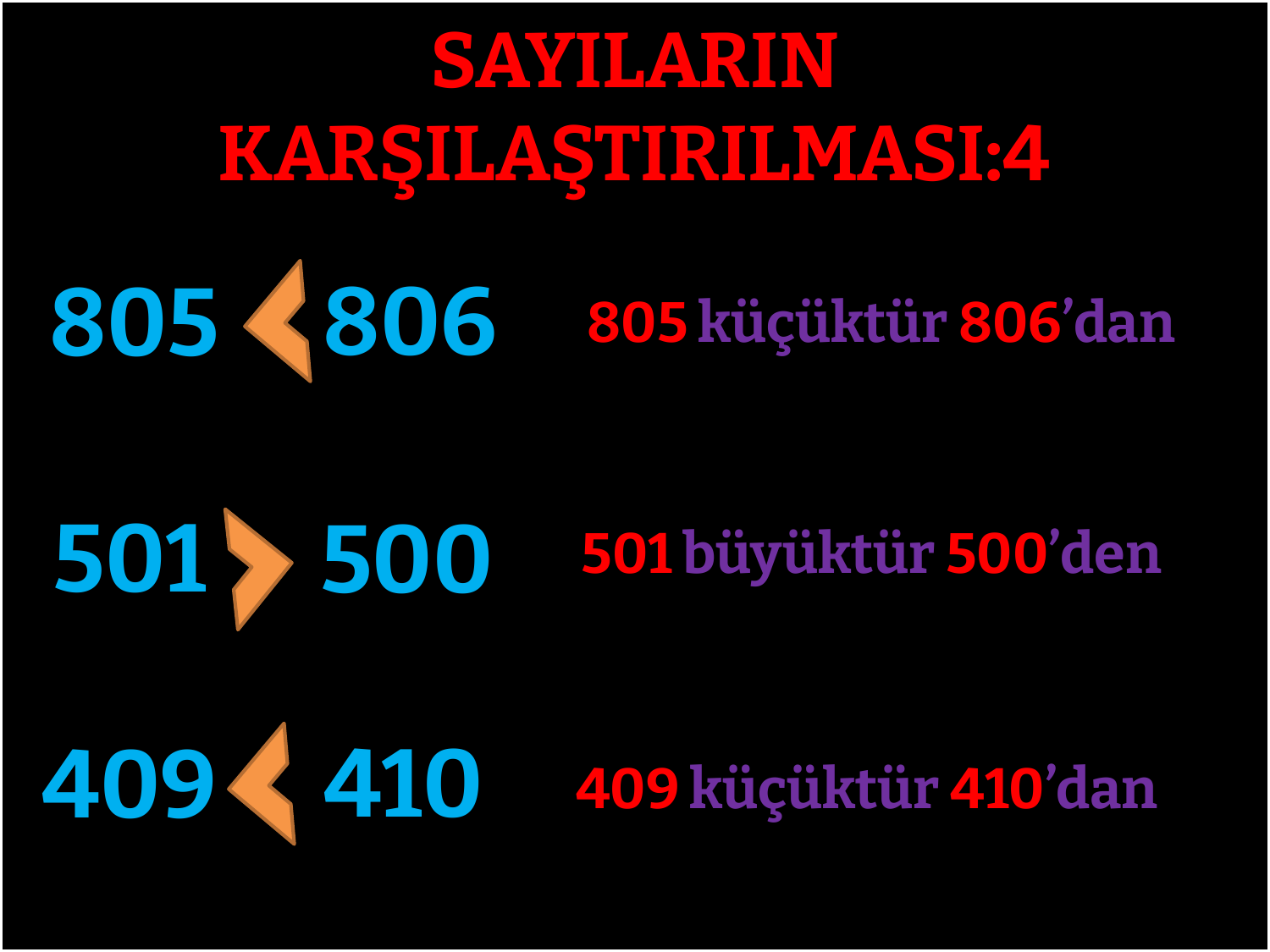

SAYILARIN KARŞILAŞTIRILMASI:4
806
805

805 küçüktür 806’dan
#
501
500
501 büyüktür 500’den

410
409

409 küçüktür 410’dan